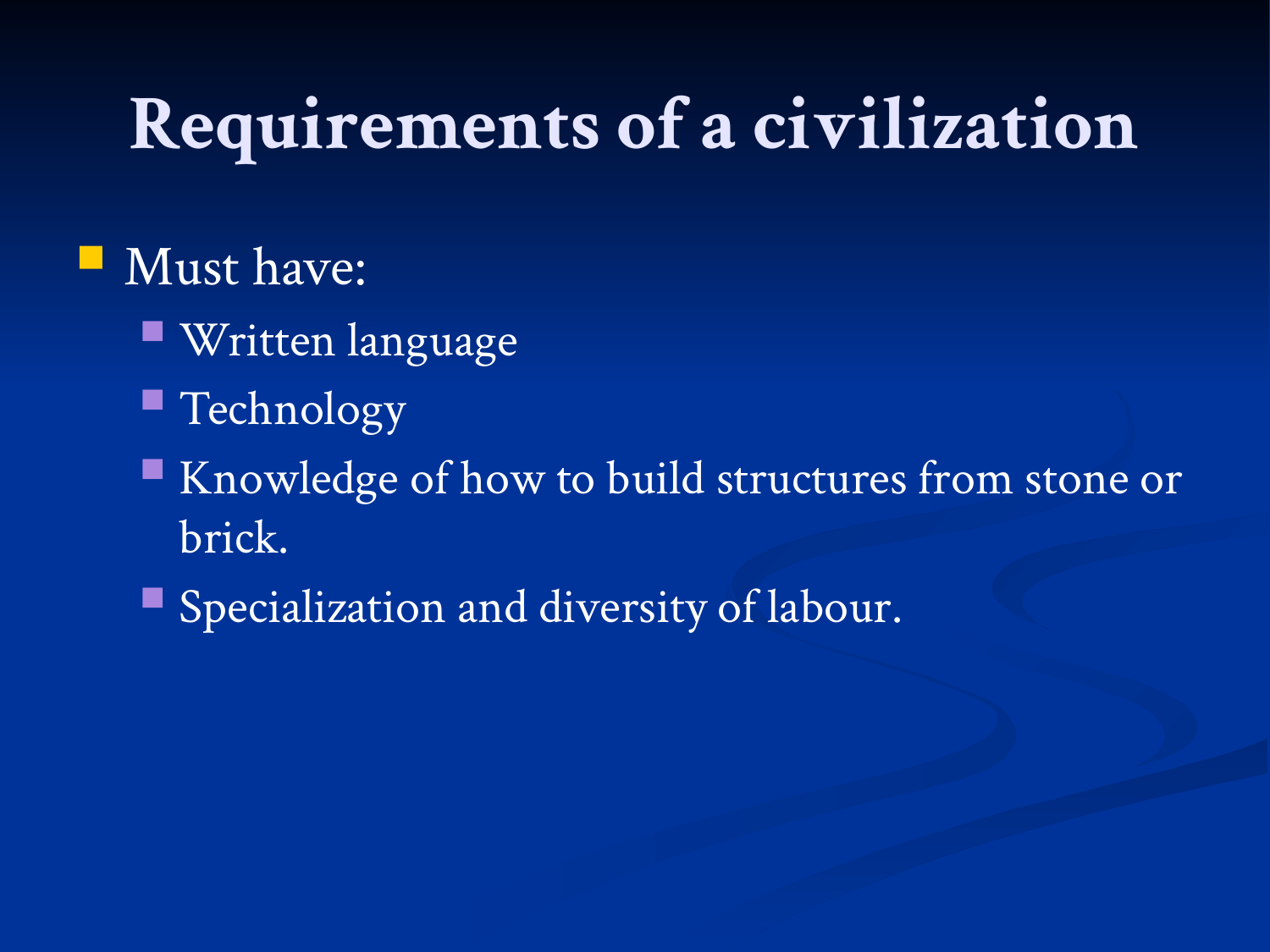

# Requirements of a civilization
Must have:
Written language
Technology
Knowledge of how to build structures from stone or brick.
Specialization and diversity of labour.